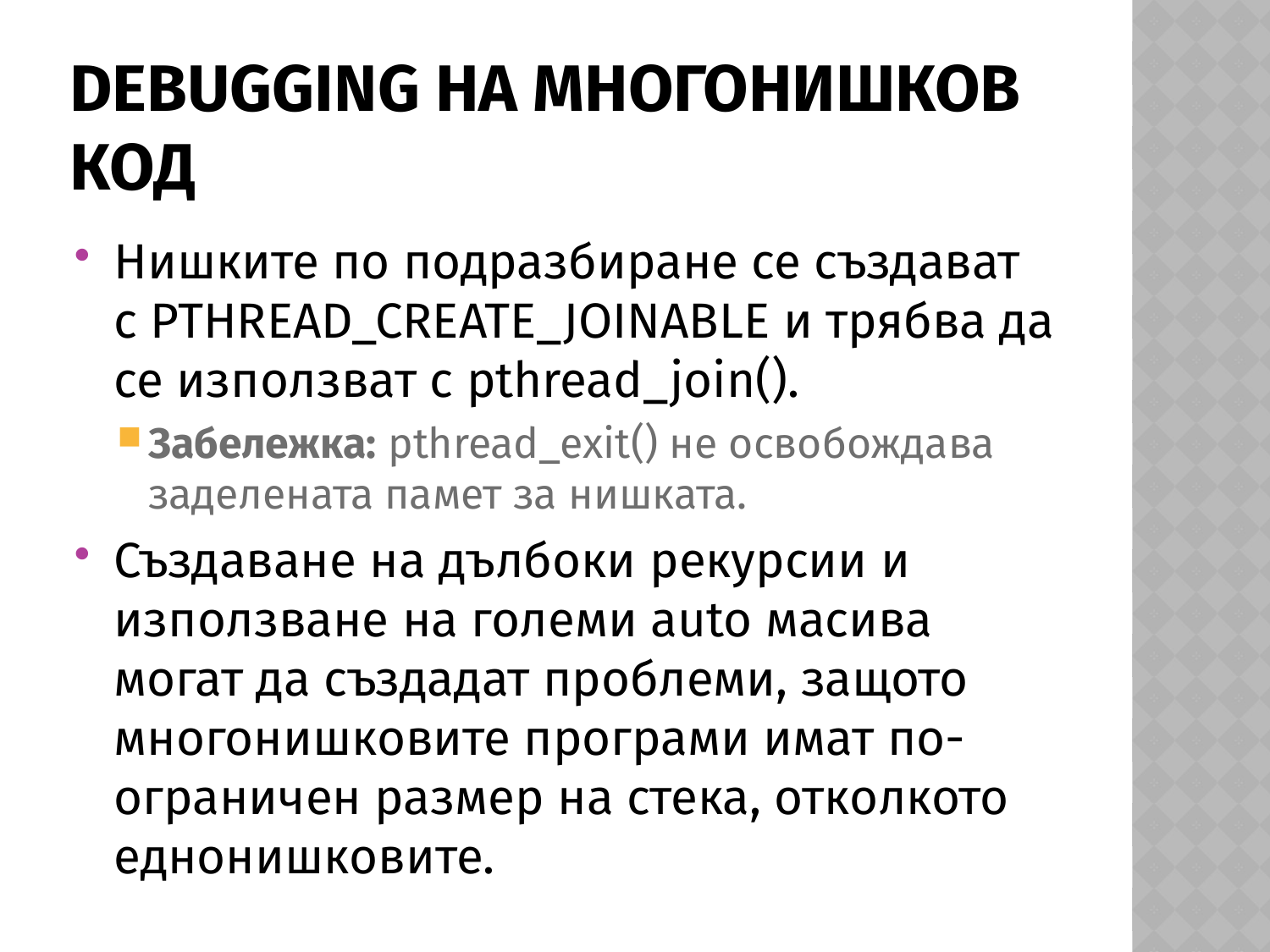

# Debugging на многонишков код
Нишките по подразбиране се създават с PTHREAD_CREATE_JOINABLE и трябва да се използват с pthread_join().
Забележка: pthread_exit() не освобождава заделената памет за нишката.
Създаване на дълбоки рекурсии и използване на големи auto масива могат да създадат проблеми, защото многонишковите програми имат по-ограничен размер на стека, отколкото еднонишковите.